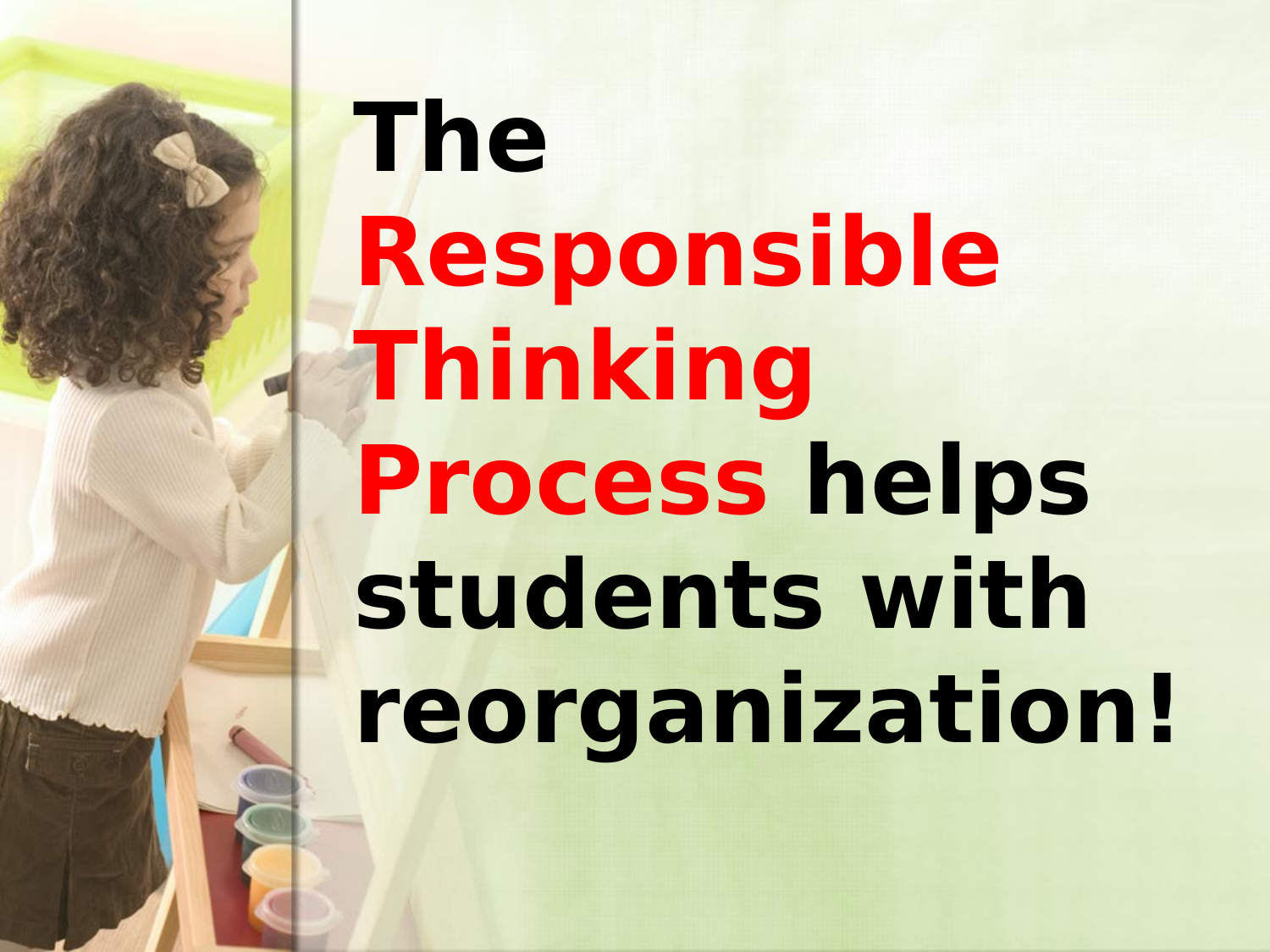

The Responsible Thinking Process helps students with reorganization!